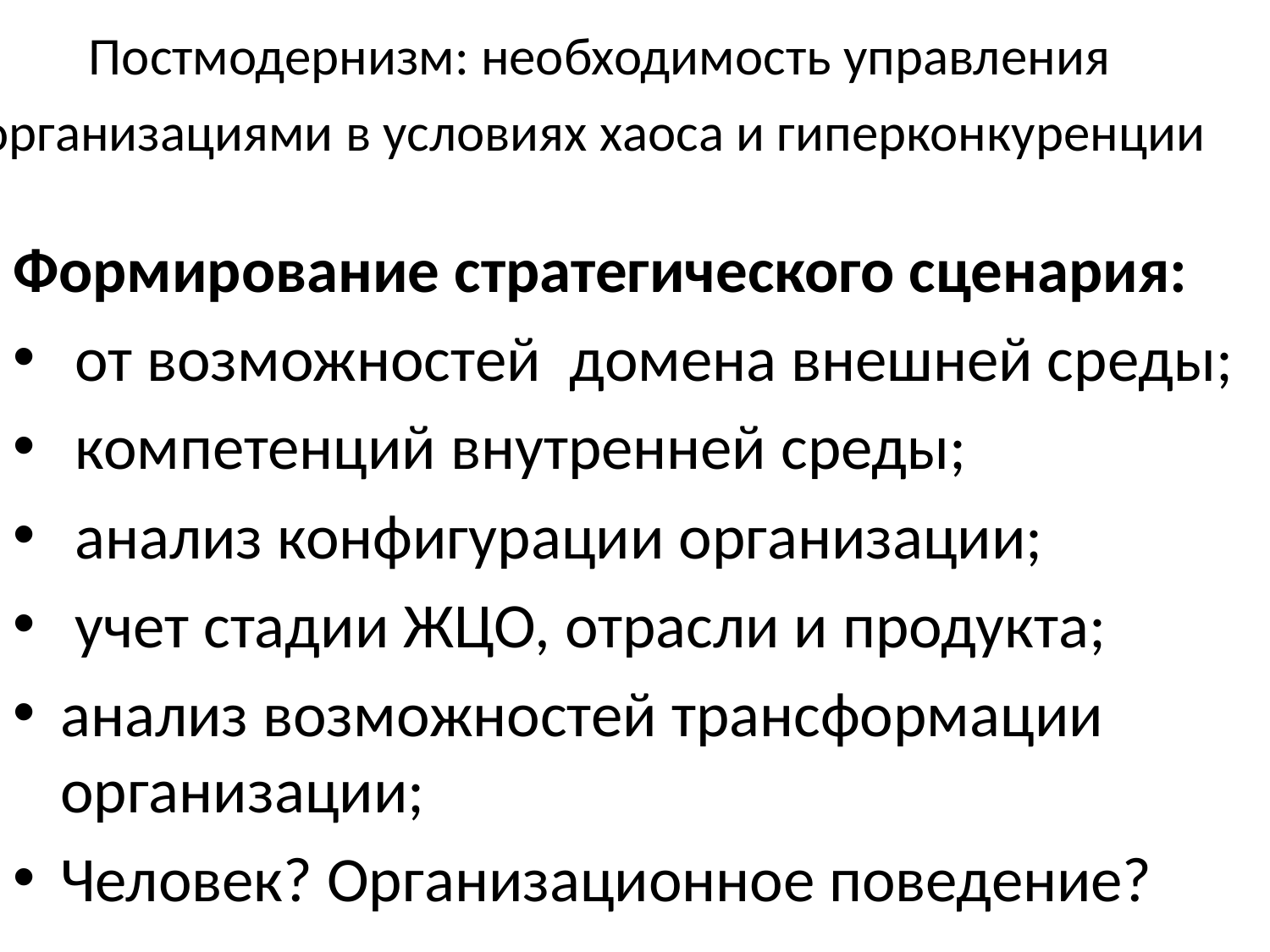

# Постмодернизм: необходимость управления организациями в условиях хаоса и гиперконкуренции
Формирование стратегического сценария:
 от возможностей  домена внешней среды;
 компетенций внутренней среды;
 анализ конфигурации организации;
 учет стадии ЖЦО, отрасли и продукта;
анализ возможностей трансформации организации;
Человек? Организационное поведение?